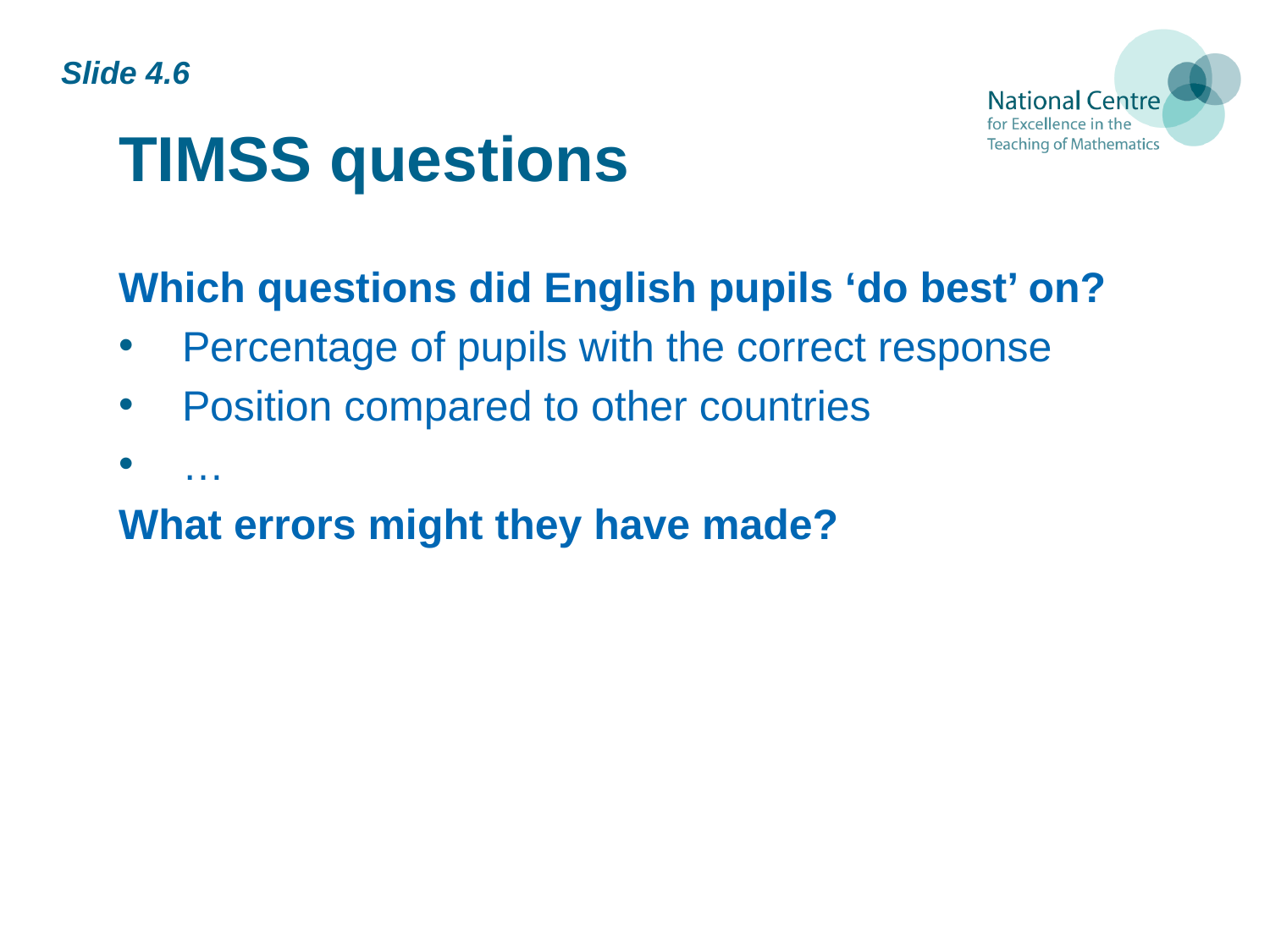

# TIMSS questions
Slide 4.6
Which questions did English pupils ‘do best’ on?
Percentage of pupils with the correct response
Position compared to other countries
…
What errors might they have made?